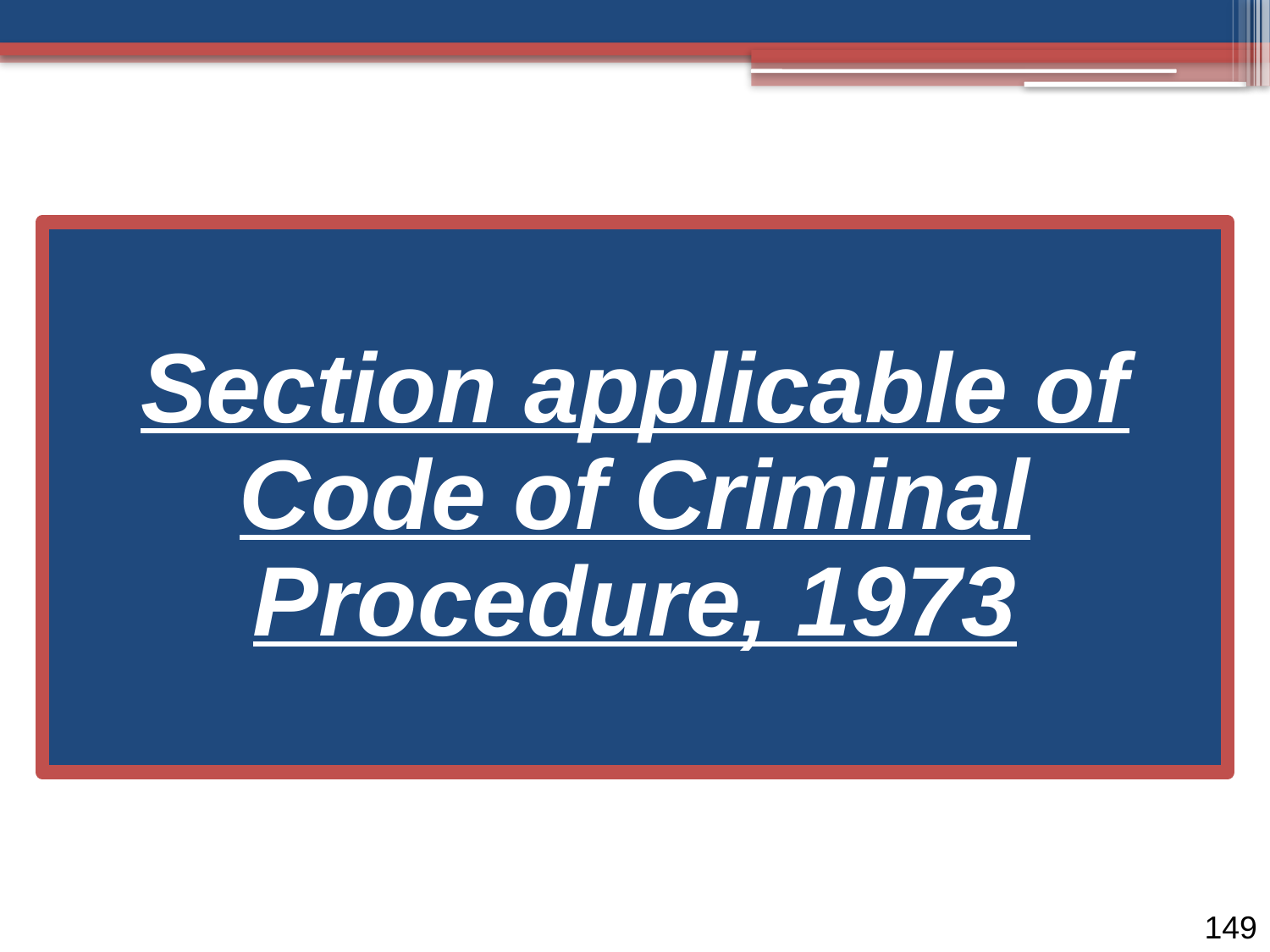

Section applicable of Code of Criminal Procedure, 1973
149